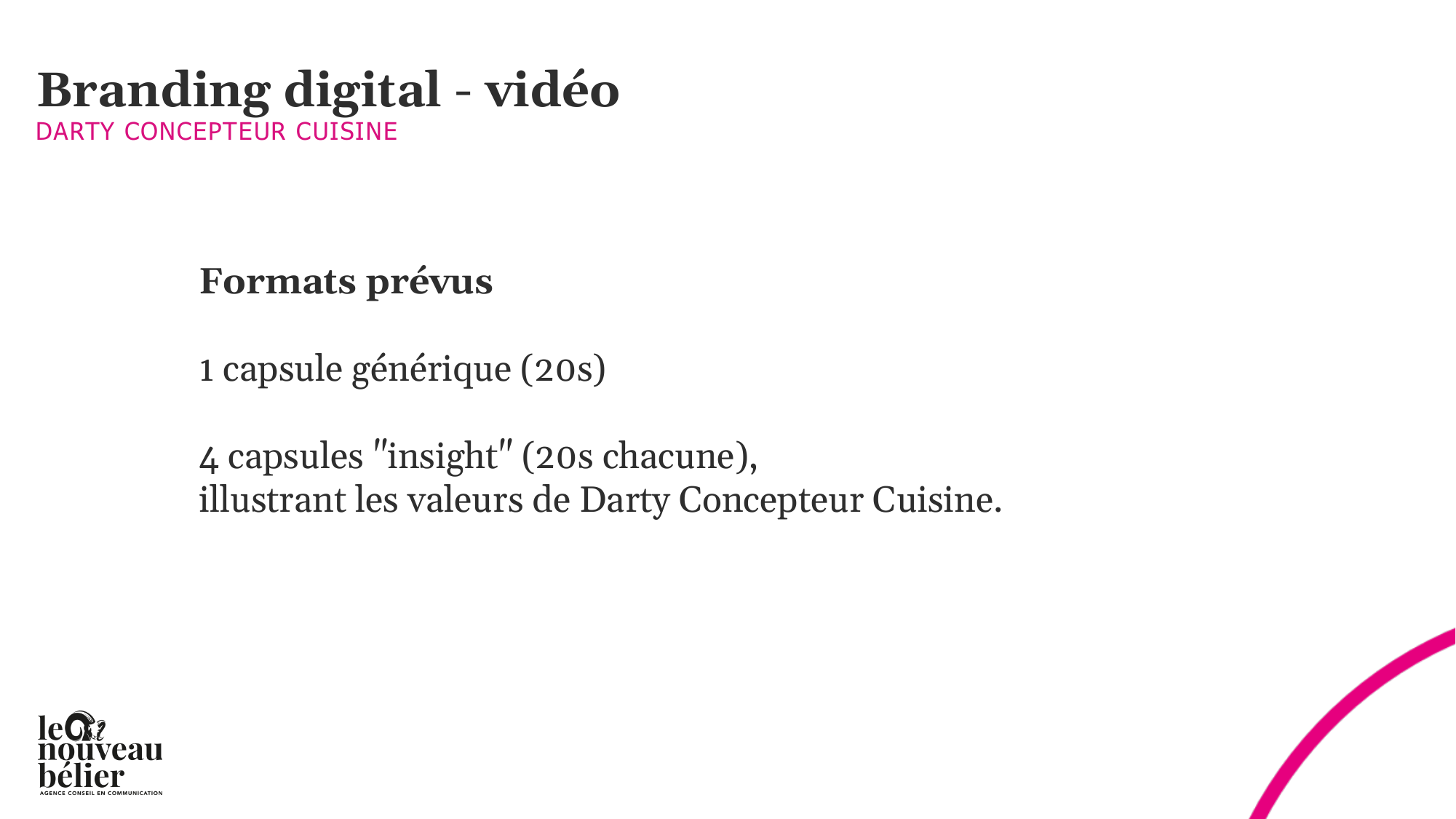

# Branding digital - vidéo
Darty Concepteur cuisine
Formats prévus

1 capsule générique (20s)

4 capsules "insight" (20s chacune),
illustrant les valeurs de Darty Concepteur Cuisine.